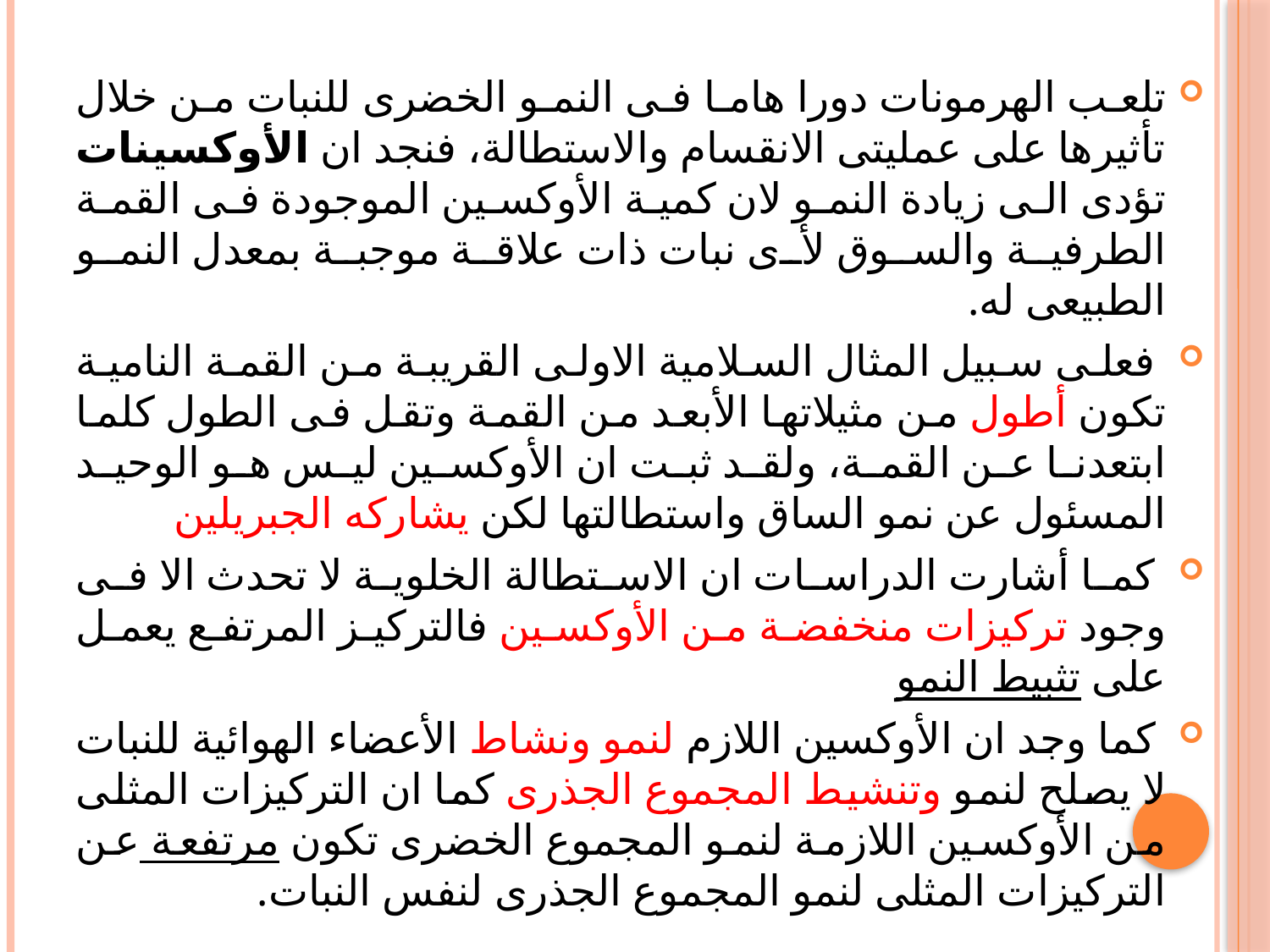

تلعب الھرمونات دورا ھاما فى النمو الخضرى للنبات من خلال تأثیرھا على عملیتى الانقسام والاستطالة، فنجد ان الأوكسینات تؤدى الى زیادة النمو لان كمیة الأوكسین الموجودة فى القمة الطرفیة والسوق لأى نبات ذات علاقة موجبة بمعدل النمو الطبیعى له.
 فعلى سبیل المثال السلامیة الاولى القریبة من القمة النامیة تكون أطول من مثیلاتھا الأبعد من القمة وتقل فى الطول كلما ابتعدنا عن القمة، ولقد ثبت ان الأوكسین لیس ھو الوحید المسئول عن نمو الساق واستطالتھا لكن یشاركه الجبریلین
 كما أشارت الدراسات ان الاستطالة الخلویة لا تحدث الا فى وجود تركیزات منخفضة من الأوكسین فالتركیز المرتفع یعمل على تثبیط النمو
 كما وجد ان الأوكسین اللازم لنمو ونشاط الأعضاء الھوائیة للنبات لا یصلح لنمو وتنشیط المجموع الجذرى كما ان التركیزات المثلى من الأوكسین اللازمة لنمو المجموع الخضرى تكون مرتفعة عن التركیزات المثلى لنمو المجموع الجذرى لنفس النبات.